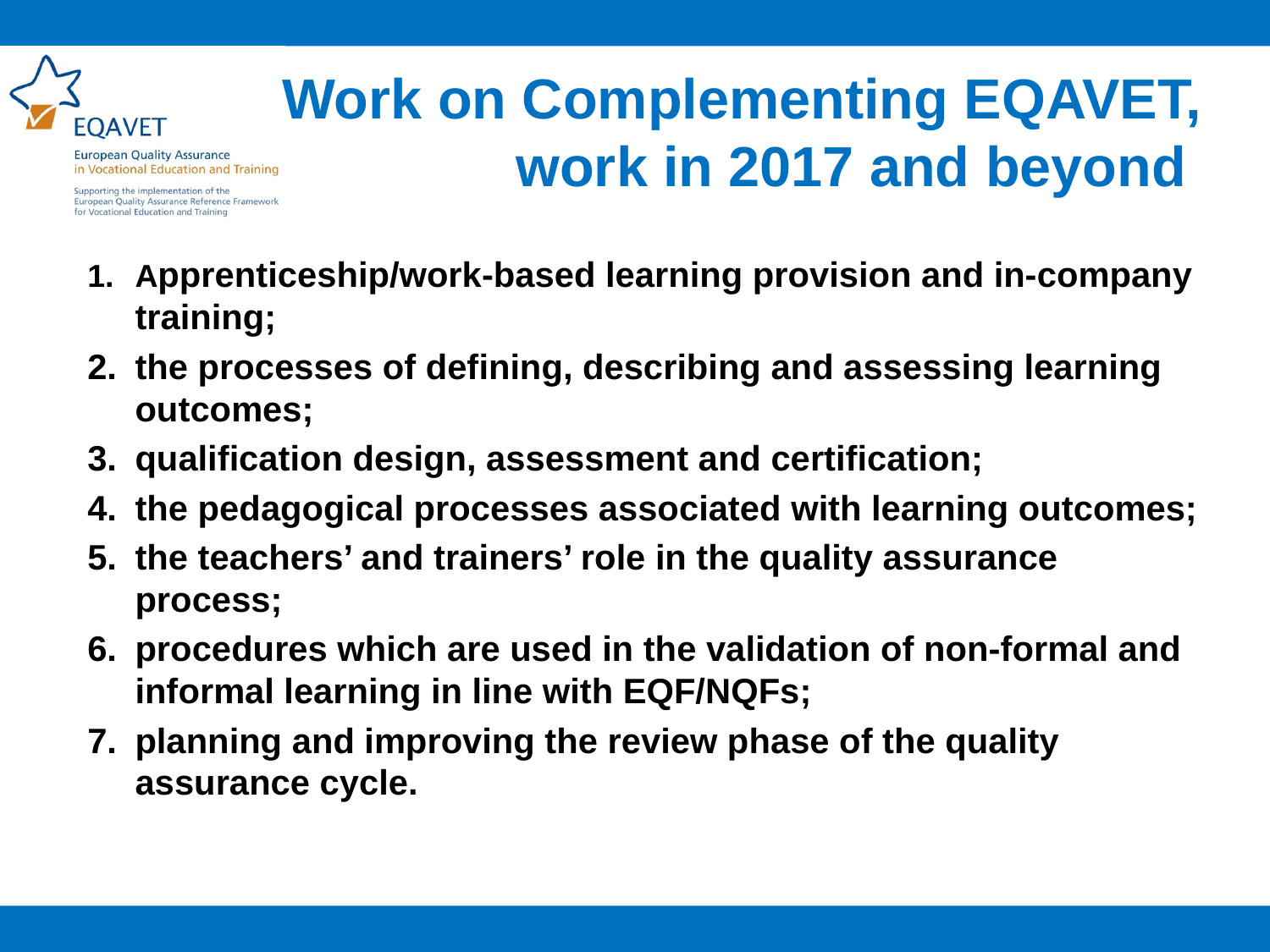

Work on Complementing EQAVET, work in 2017 and beyond
Apprenticeship/work-based learning provision and in-company training;
the processes of defining, describing and assessing learning outcomes;
qualification design, assessment and certification;
the pedagogical processes associated with learning outcomes;
the teachers’ and trainers’ role in the quality assurance process;
procedures which are used in the validation of non-formal and informal learning in line with EQF/NQFs;
planning and improving the review phase of the quality assurance cycle.